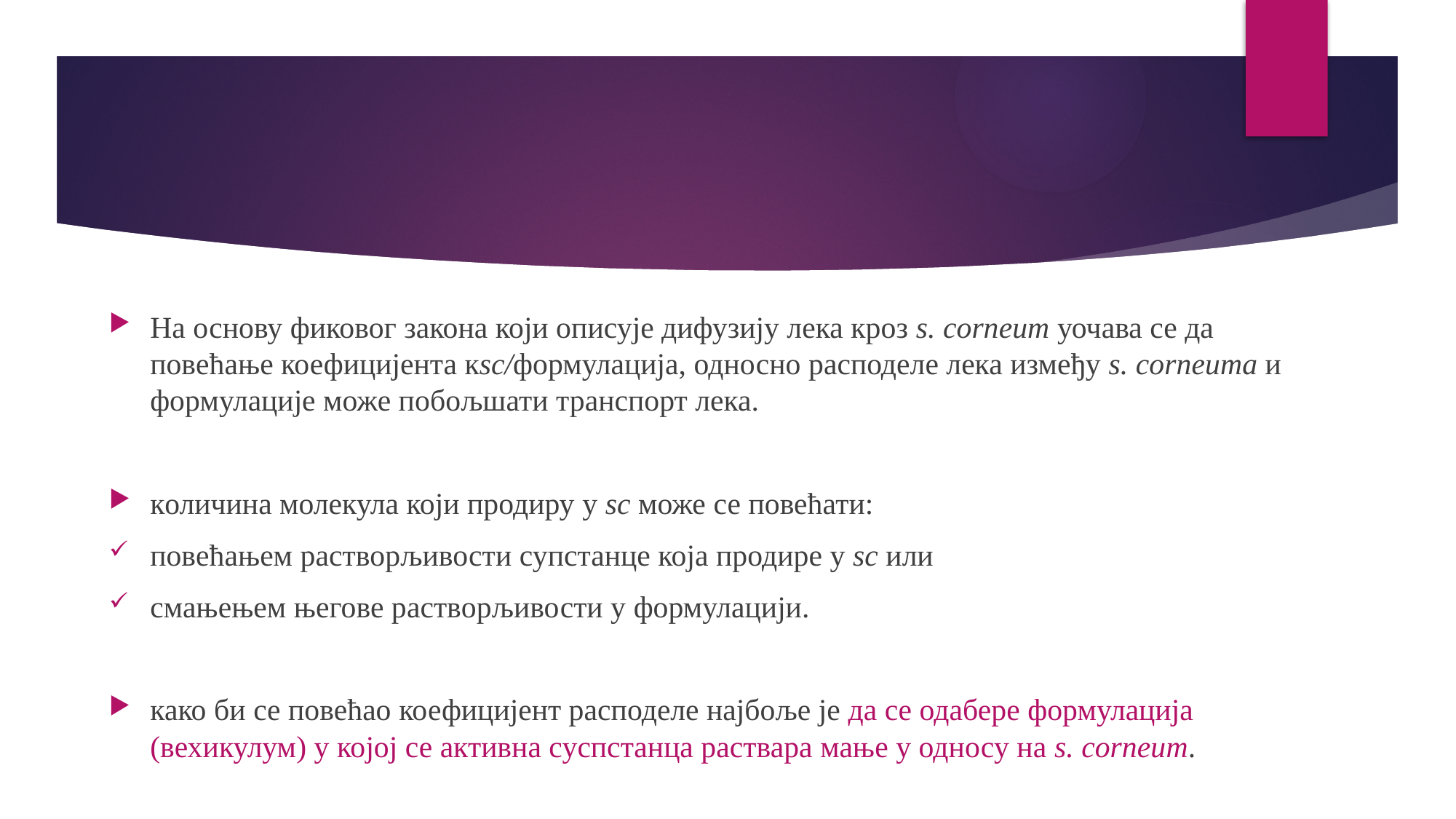

На основу фиковог закона који описује дифузију лека кроз s. corneum уочава се да повећање коефицијента кsc/формулација, односно расподеле лека између s. corneumа и формулације може побољшати транспорт лека.

количина молекула који продиру у sc може се повећати:
повећањем растворљивости супстанце која продире у sc или
смањењем његове растворљивости у формулацији.

како би се повећао коефицијент расподеле најбоље је да се одабере формулација (вехикулум) у којој се активна суспстанца раствара мање у односу на s. corneum.